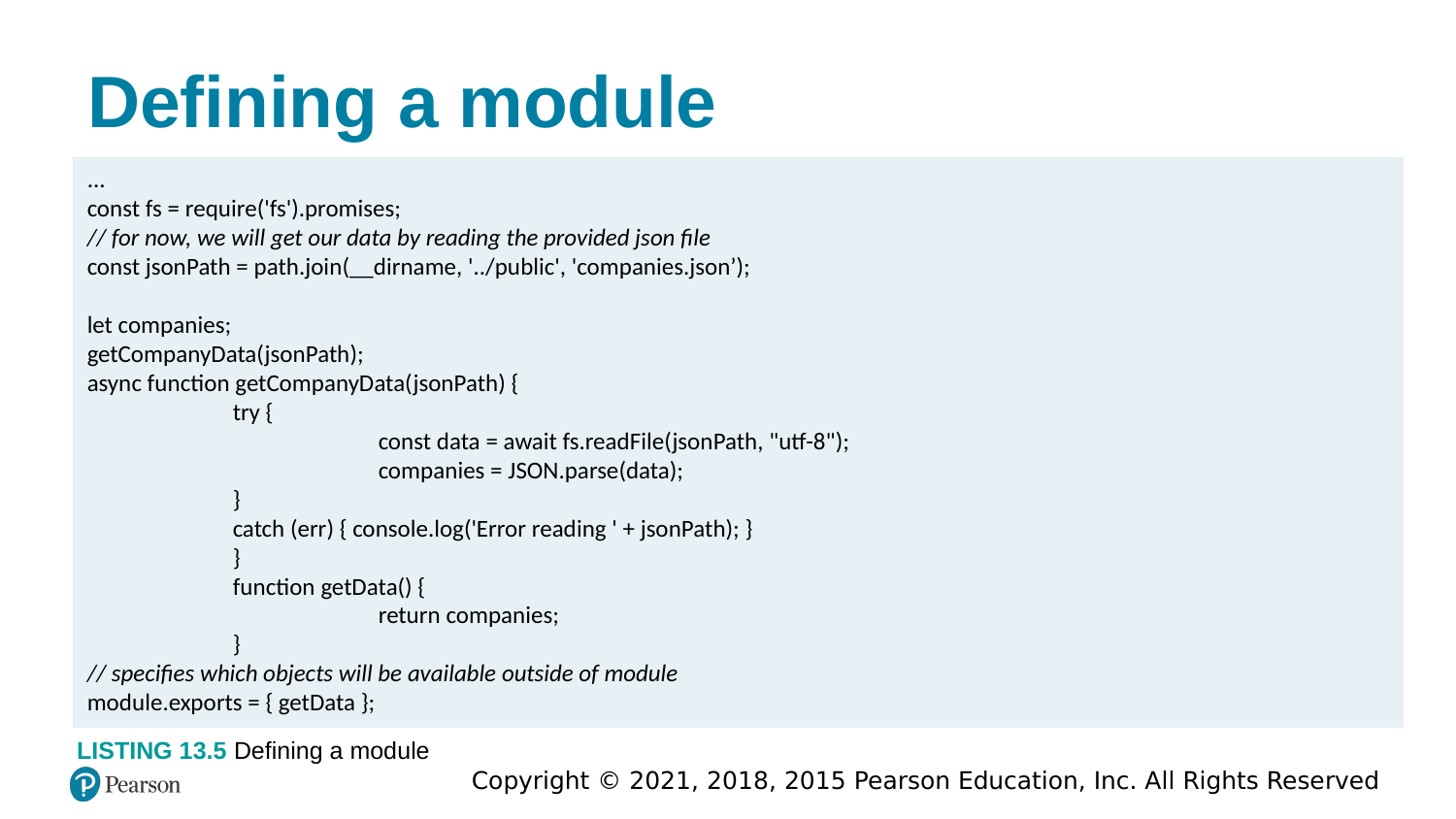

# Defining a module
...
const fs = require('fs').promises;
// for now, we will get our data by reading the provided json file
const jsonPath = path.join(__dirname, '../public', 'companies.json’);

let companies;
getCompanyData(jsonPath);
async function getCompanyData(jsonPath) {
	try {
		const data = await fs.readFile(jsonPath, "utf-8");
		companies = JSON.parse(data);
	}
	catch (err) { console.log('Error reading ' + jsonPath); }
	}
	function getData() {
		return companies;
	}
// specifies which objects will be available outside of module
module.exports = { getData };
LISTING 13.5 Defining a module